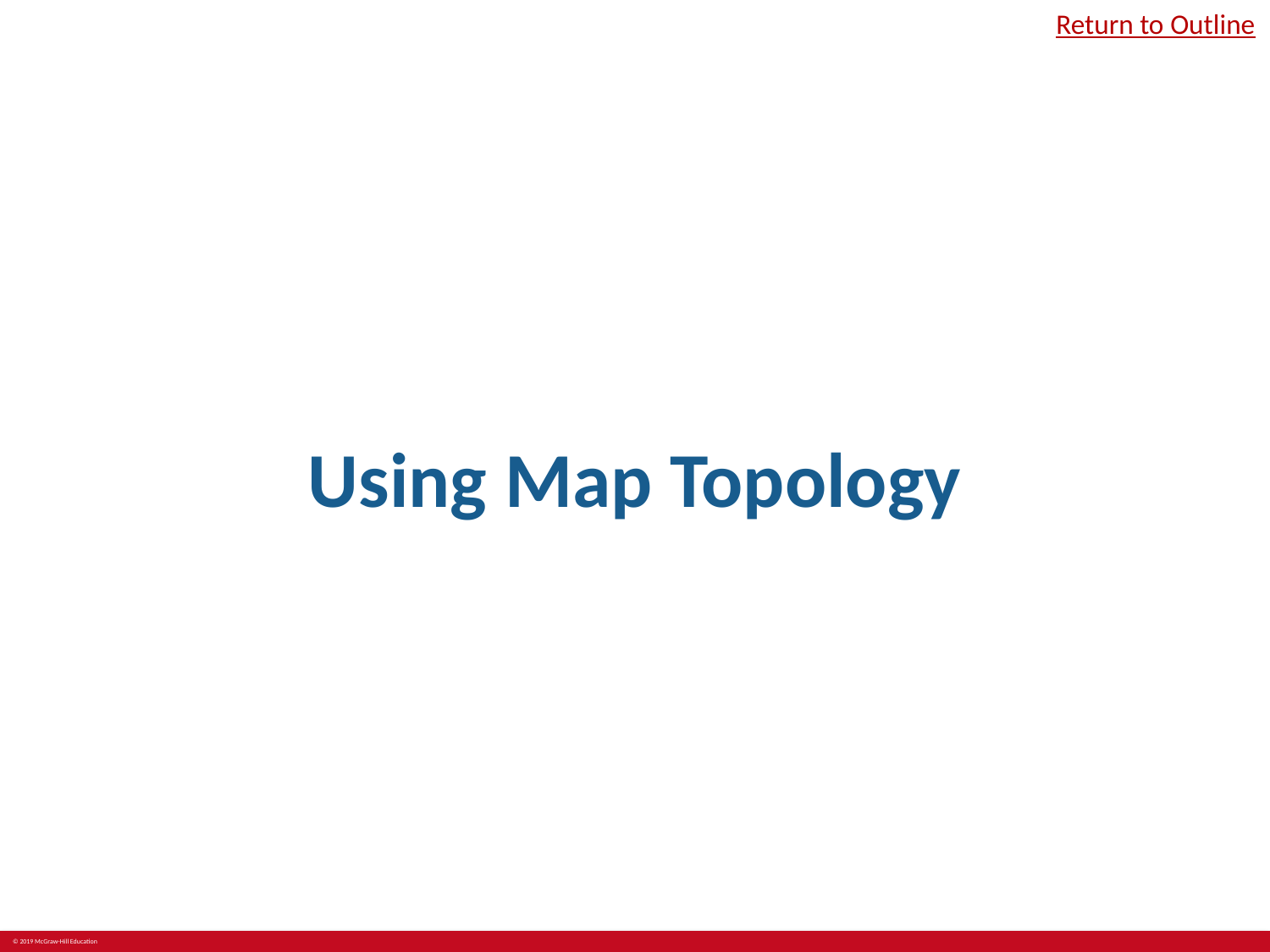

Return to Outline
# Using Map Topology